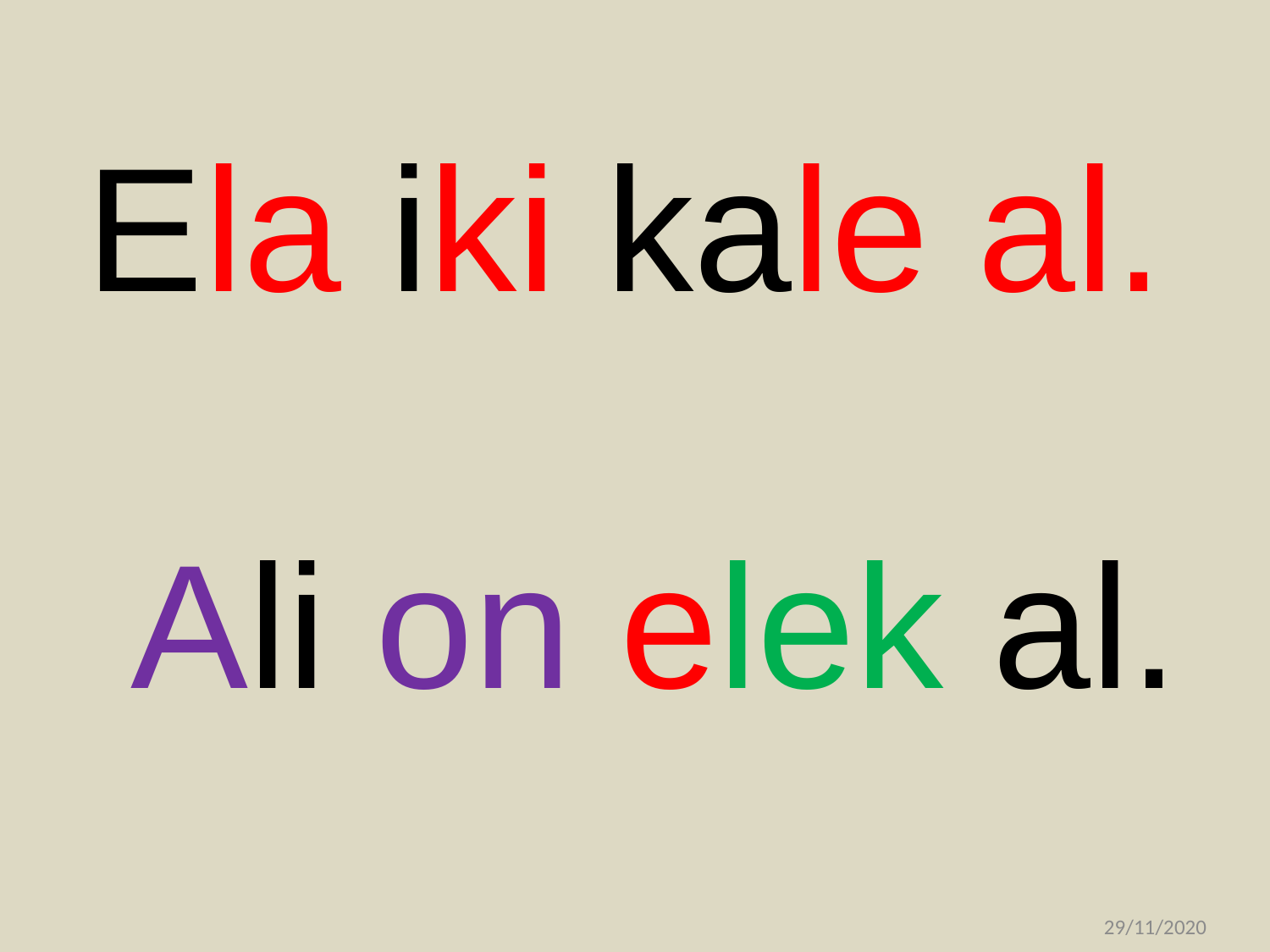

Ela iki kale al.
Ali on elek al.
29/11/2020